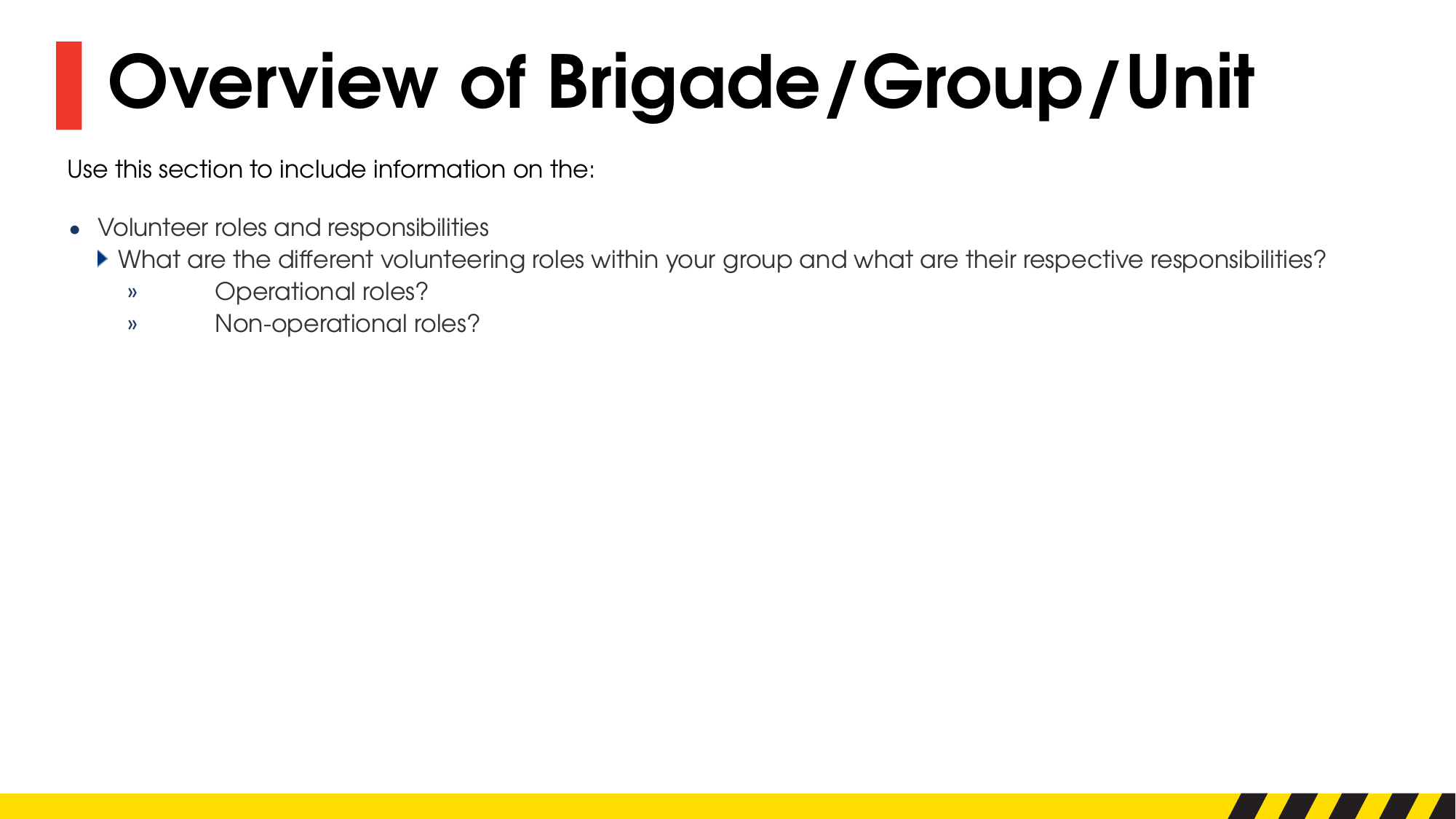

▌Overview of Brigade/Group/Unit
Use this section to include information on the:

•	Volunteer roles and responsibilities
What are the different volunteering roles within your group and what are their respective responsibilities?
»	Operational roles?
»	Non-operational roles?